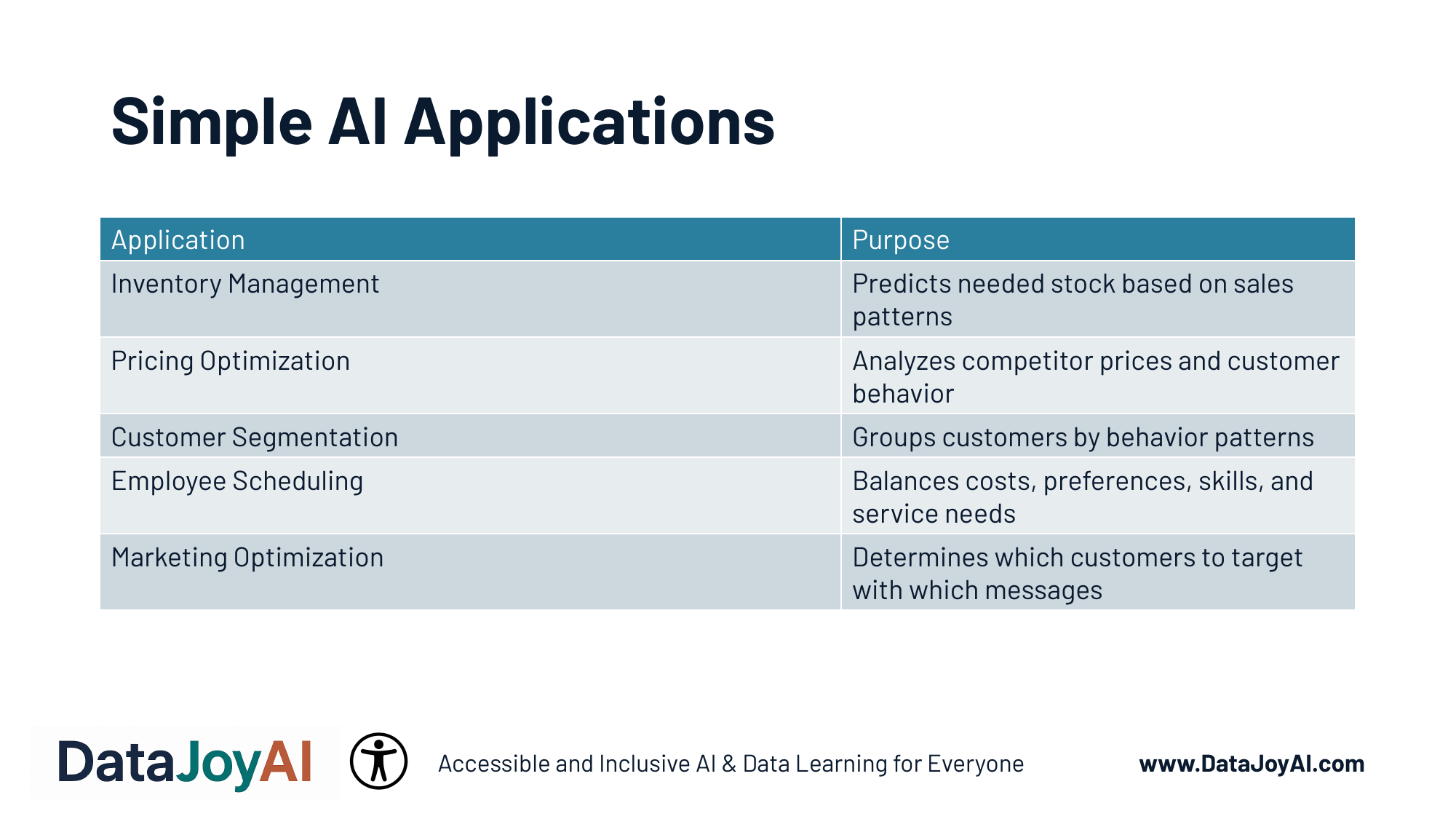

# Simple AI Applications
| Application | Purpose |
| --- | --- |
| Inventory Management | Predicts needed stock based on sales patterns |
| Pricing Optimization | Analyzes competitor prices and customer behavior |
| Customer Segmentation | Groups customers by behavior patterns |
| Employee Scheduling | Balances costs, preferences, skills, and service needs |
| Marketing Optimization | Determines which customers to target with which messages |